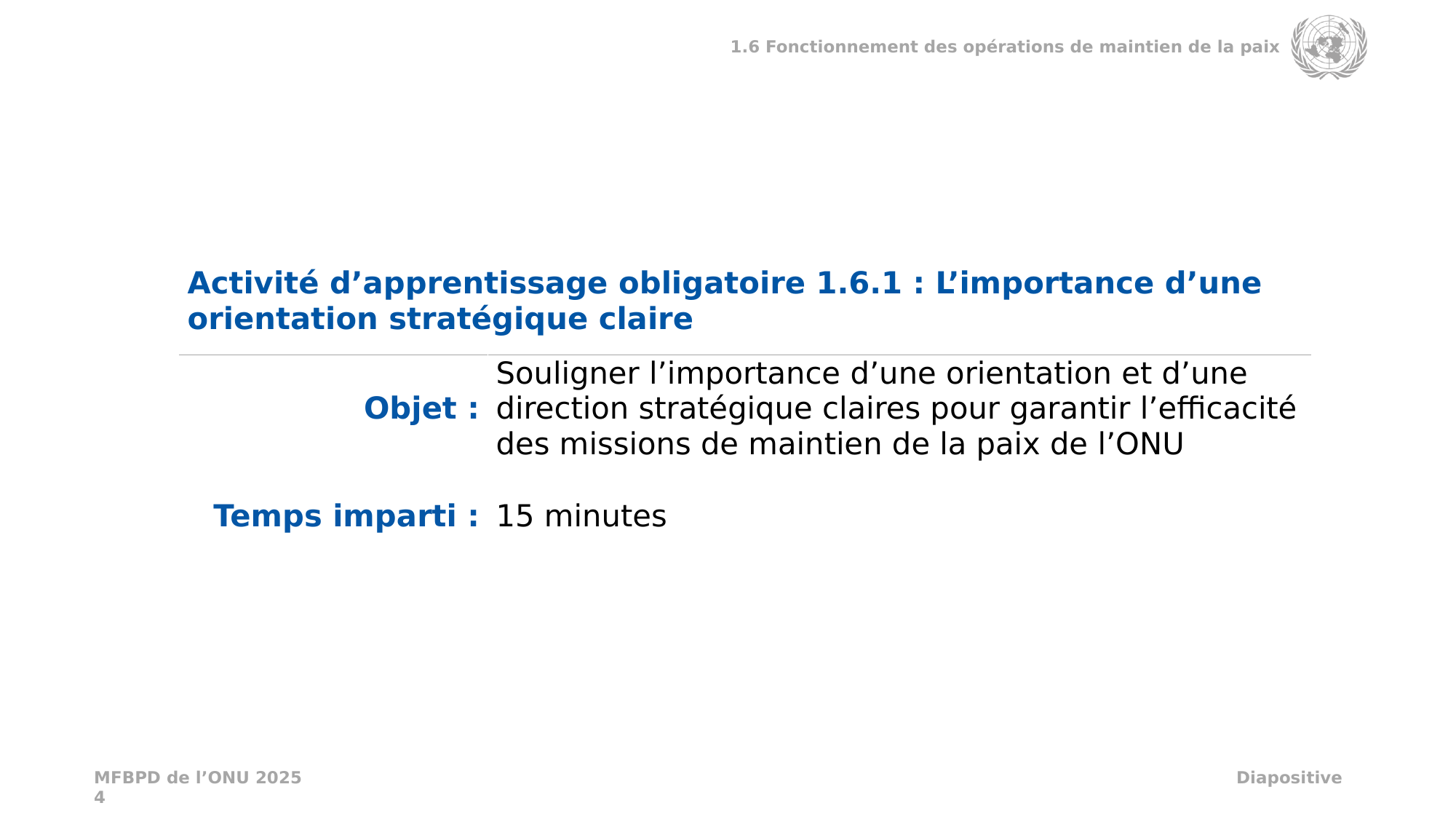

| Activité d’apprentissage obligatoire 1.6.1 : L’importance d’une orientation stratégique claire |  |
| --- | --- |
| Objet : | Souligner l’importance d’une orientation et d’une direction stratégique claires pour garantir l’efficacité des missions de maintien de la paix de l’ONU |
| Temps imparti : | 15 minutes |